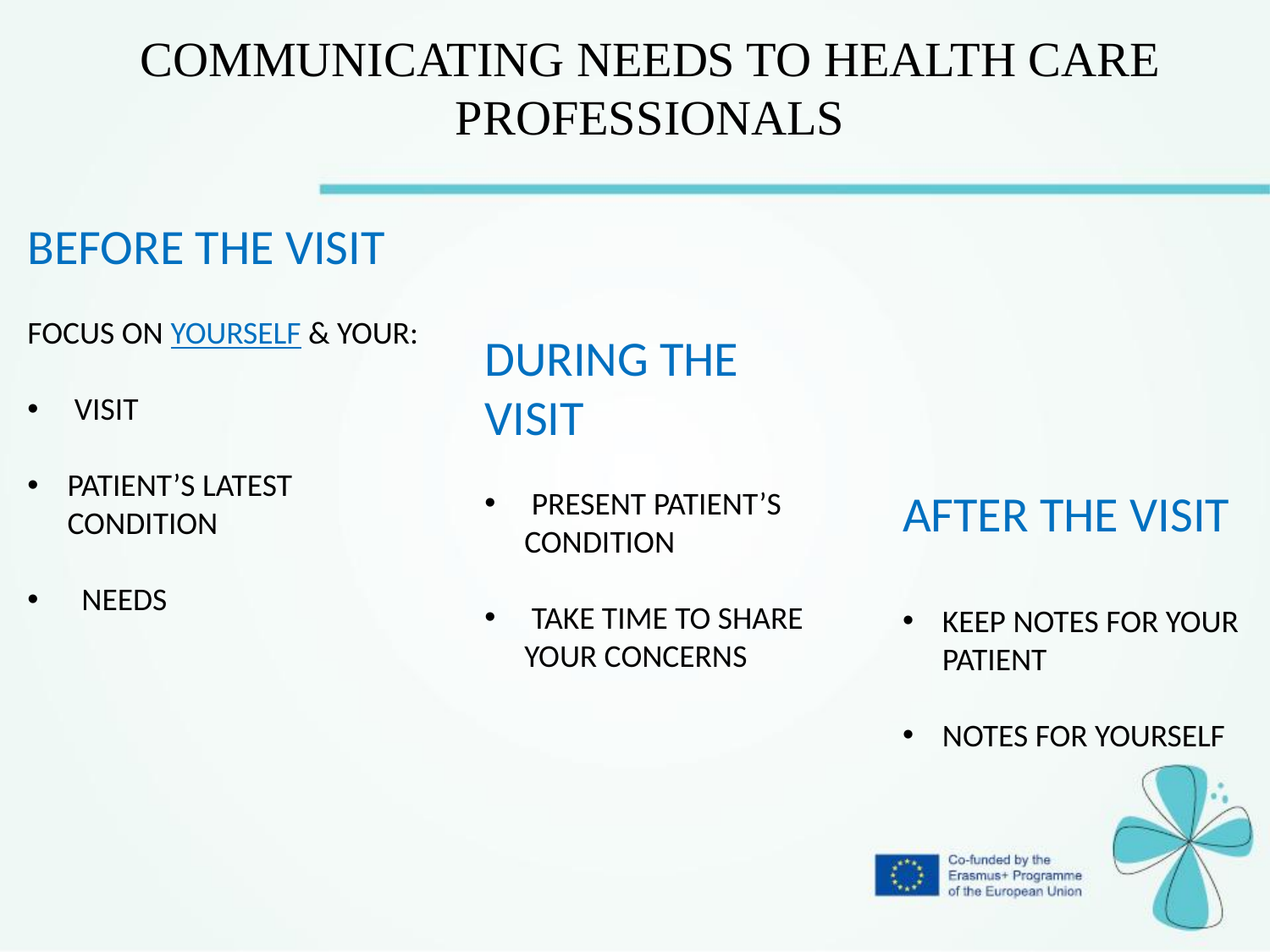

COMMUNICATING NEEDS TO HEALTH CARE PROFESSIONALS
BEFORE THE VISIT

FOCUS ON YOURSELF & YOUR:
 VISIT

PATIENT’S LATEST CONDITION

  NEEDS

DURING THE VISIT

 PRESENT PATIENT’S CONDITION

 TAKE TIME TO SHARE YOUR CONCERNS
AFTER THE VISIT
KEEP NOTES FOR YOUR PATIENT

NOTES FOR YOURSELF